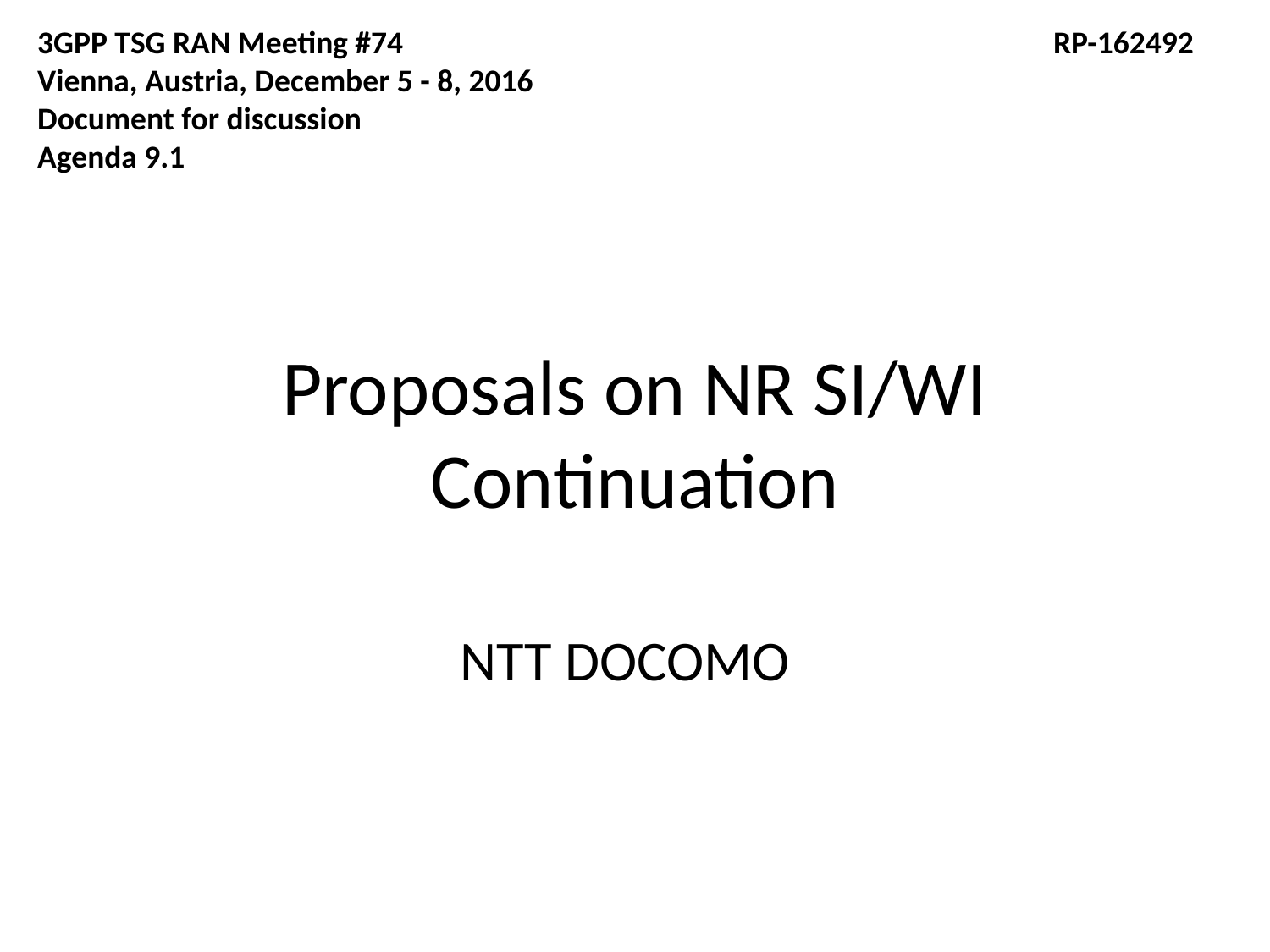

3GPP TSG RAN Meeting #74						RP-162492
Vienna, Austria, December 5 - 8, 2016
Document for discussion
Agenda 9.1
# Proposals on NR SI/WI Continuation

NTT DOCOMO